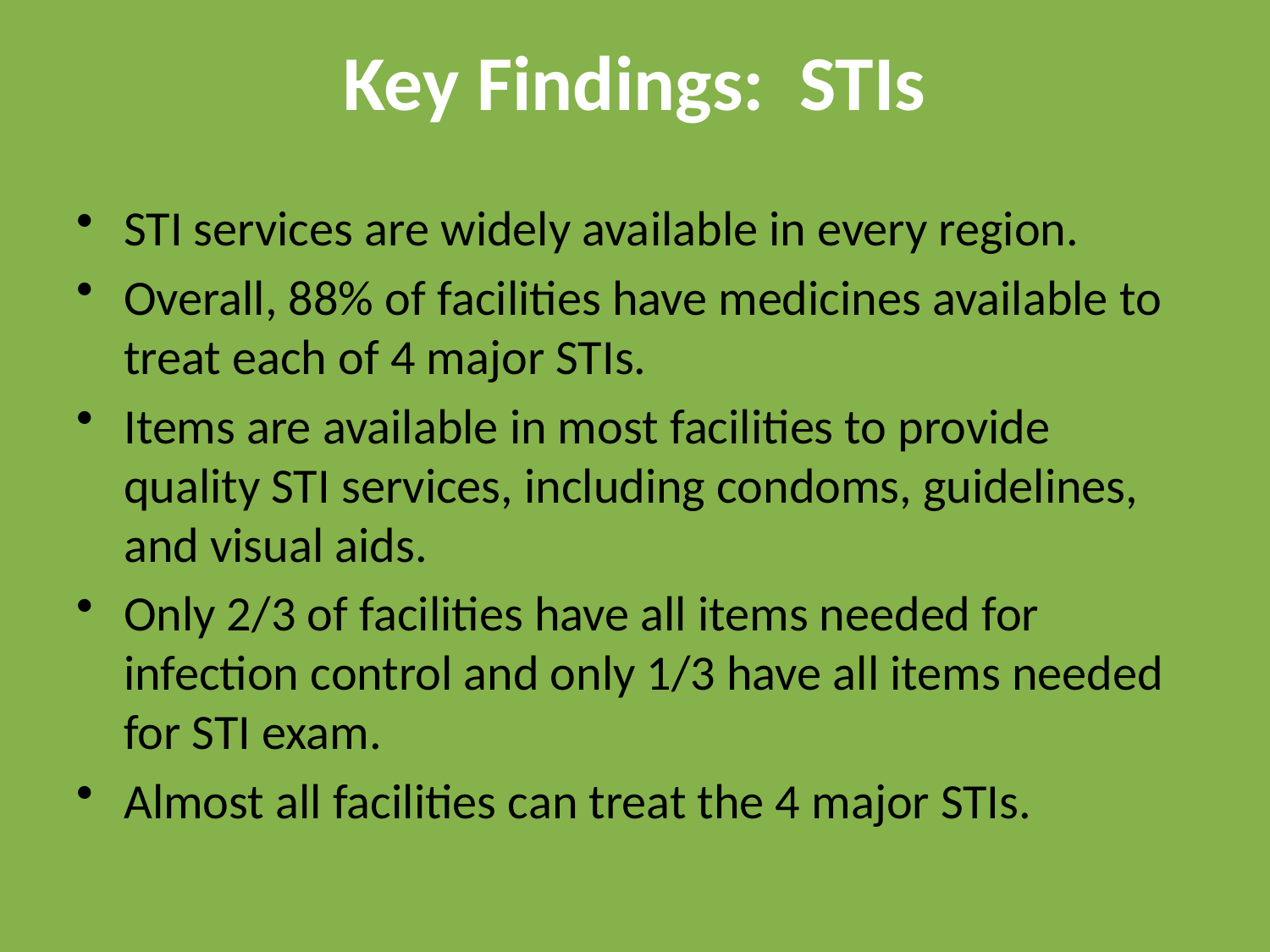

# Key Findings:  STIs
STI services are widely available in every region.
Overall, 88% of facilities have medicines available to treat each of 4 major STIs.
Items are available in most facilities to provide quality STI services, including condoms, guidelines, and visual aids.
Only 2/3 of facilities have all items needed for infection control and only 1/3 have all items needed for STI exam.
Almost all facilities can treat the 4 major STIs.